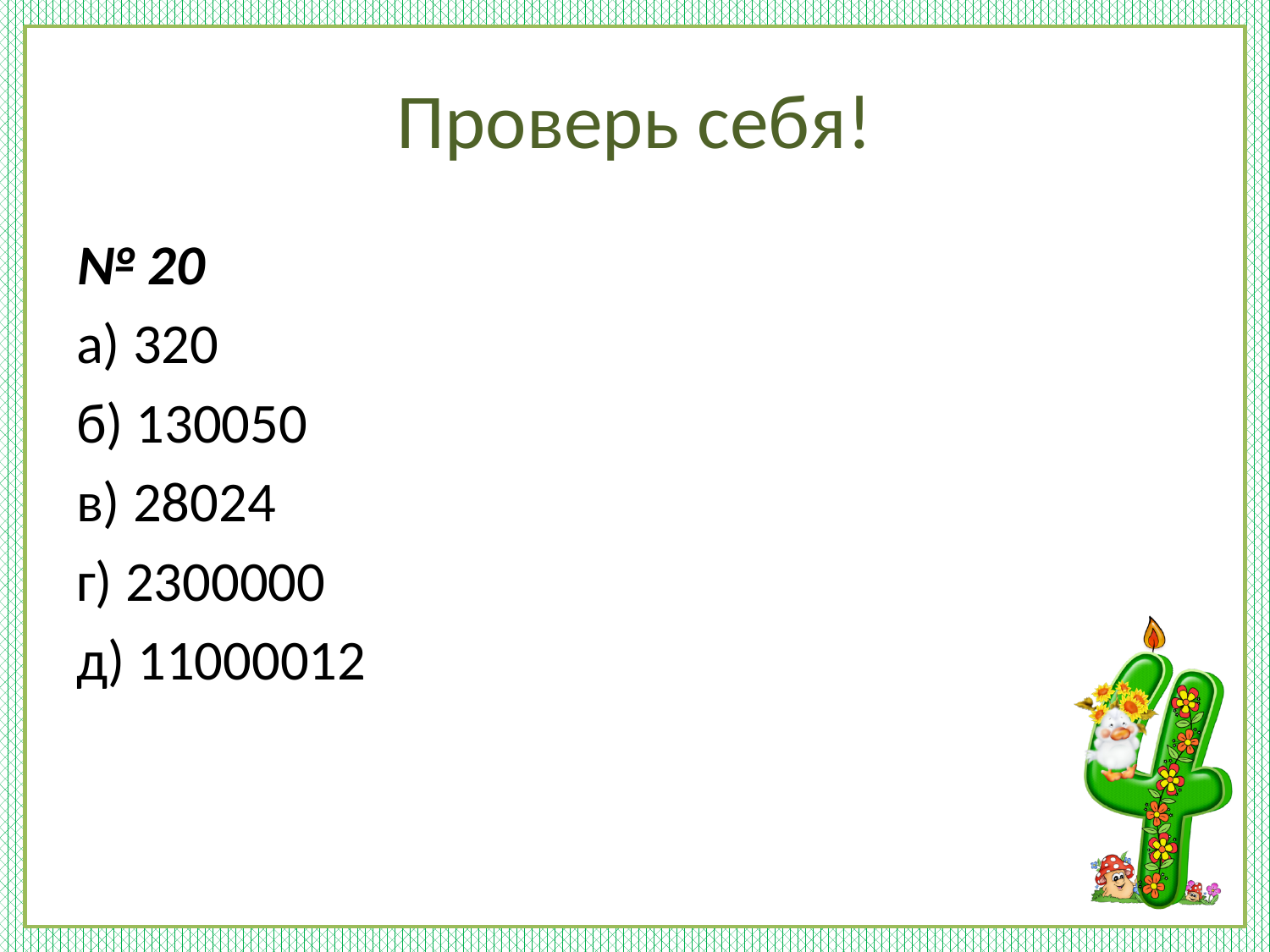

# Проверь себя!
№ 20
а) 320
б) 130050
в) 28024
г) 2300000
д) 11000012